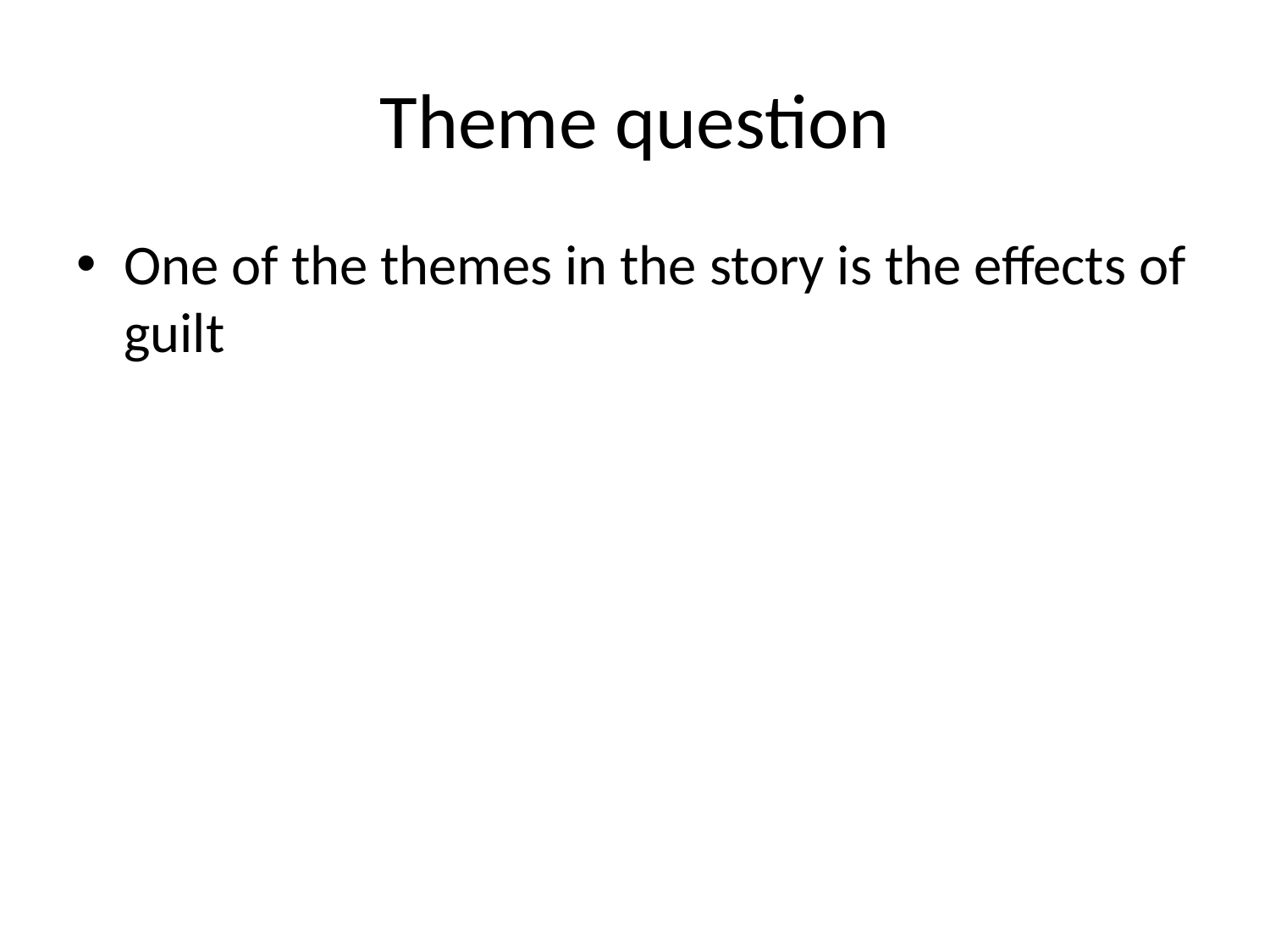

# Theme question
One of the themes in the story is the effects of guilt